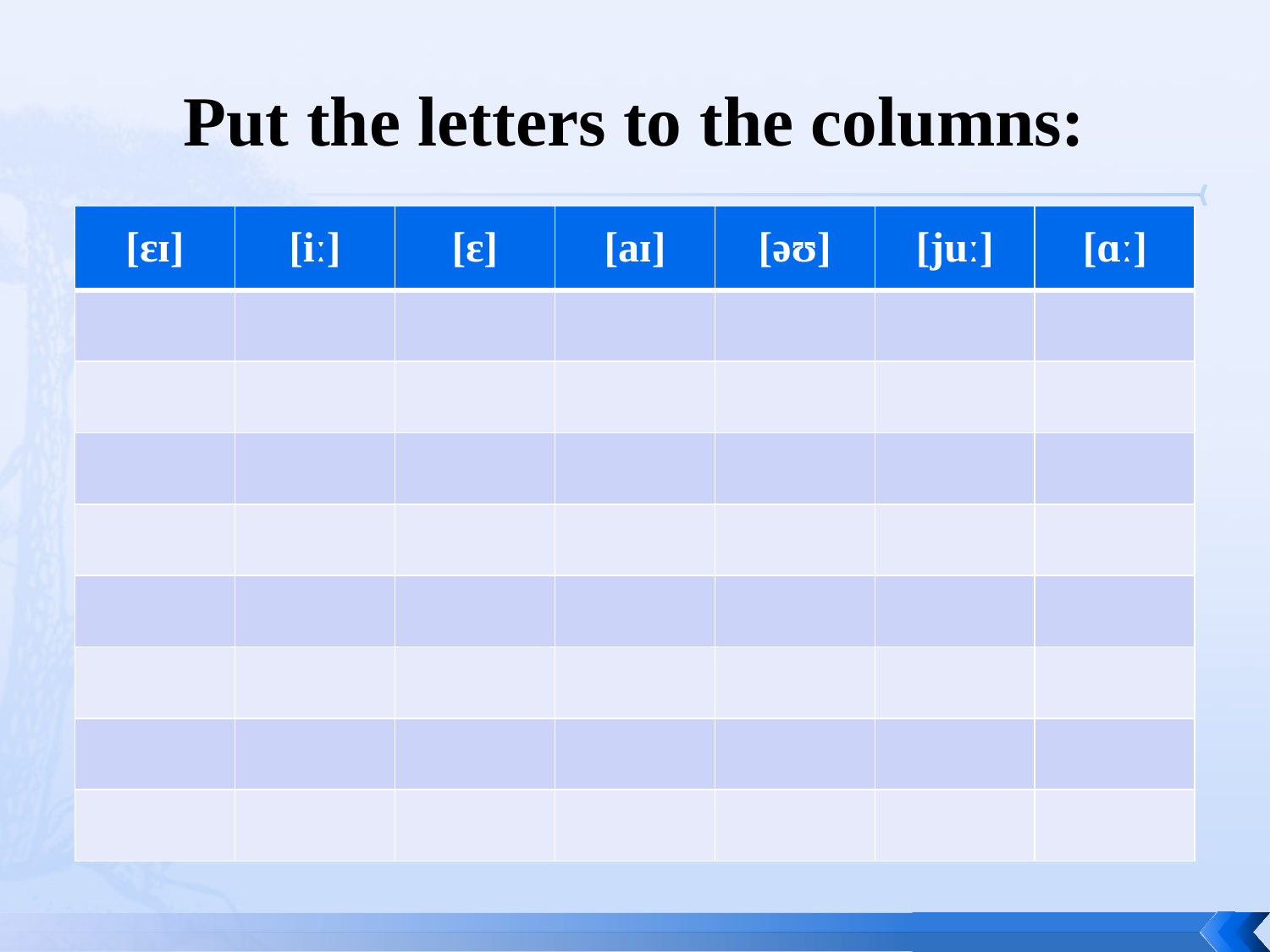

# Put the letters to the columns:
| [ɛɪ] | [iː] | [ɛ] | [aɪ] | [əʊ] | [juː] | [ɑː] |
| --- | --- | --- | --- | --- | --- | --- |
|  |  |  |  |  |  |  |
|  |  |  |  |  |  |  |
|  |  |  |  |  |  |  |
|  |  |  |  |  |  |  |
|  |  |  |  |  |  |  |
|  |  |  |  |  |  |  |
|  |  |  |  |  |  |  |
|  |  |  |  |  |  |  |